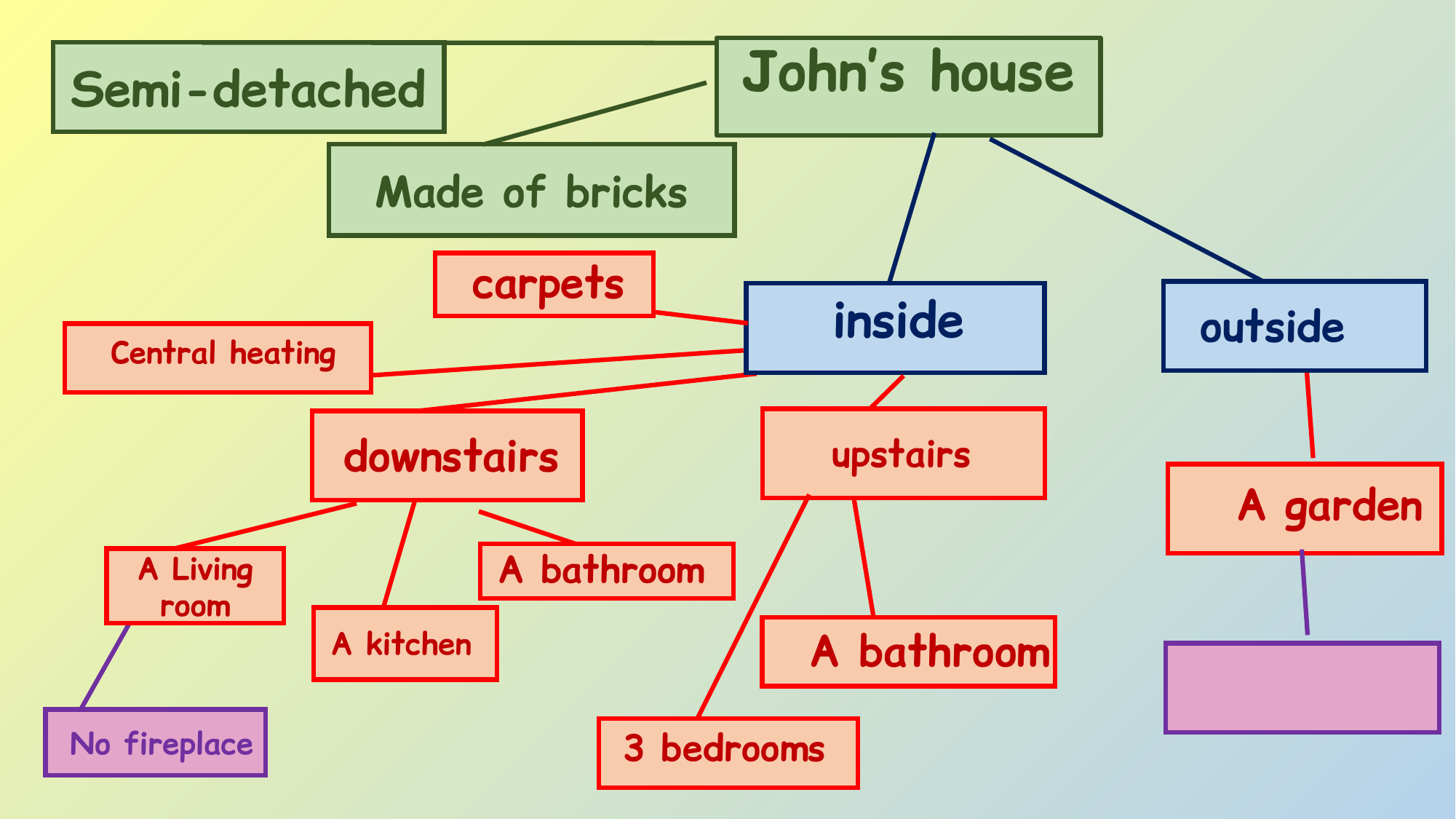

Semi-detached
Made of bricks
John’s house

carpets
inside
outside

Central heating

downstairs
upstairs

A garden
A Living room

A bathroom

A bathroom
A kitchen

No fireplace
3 bedrooms